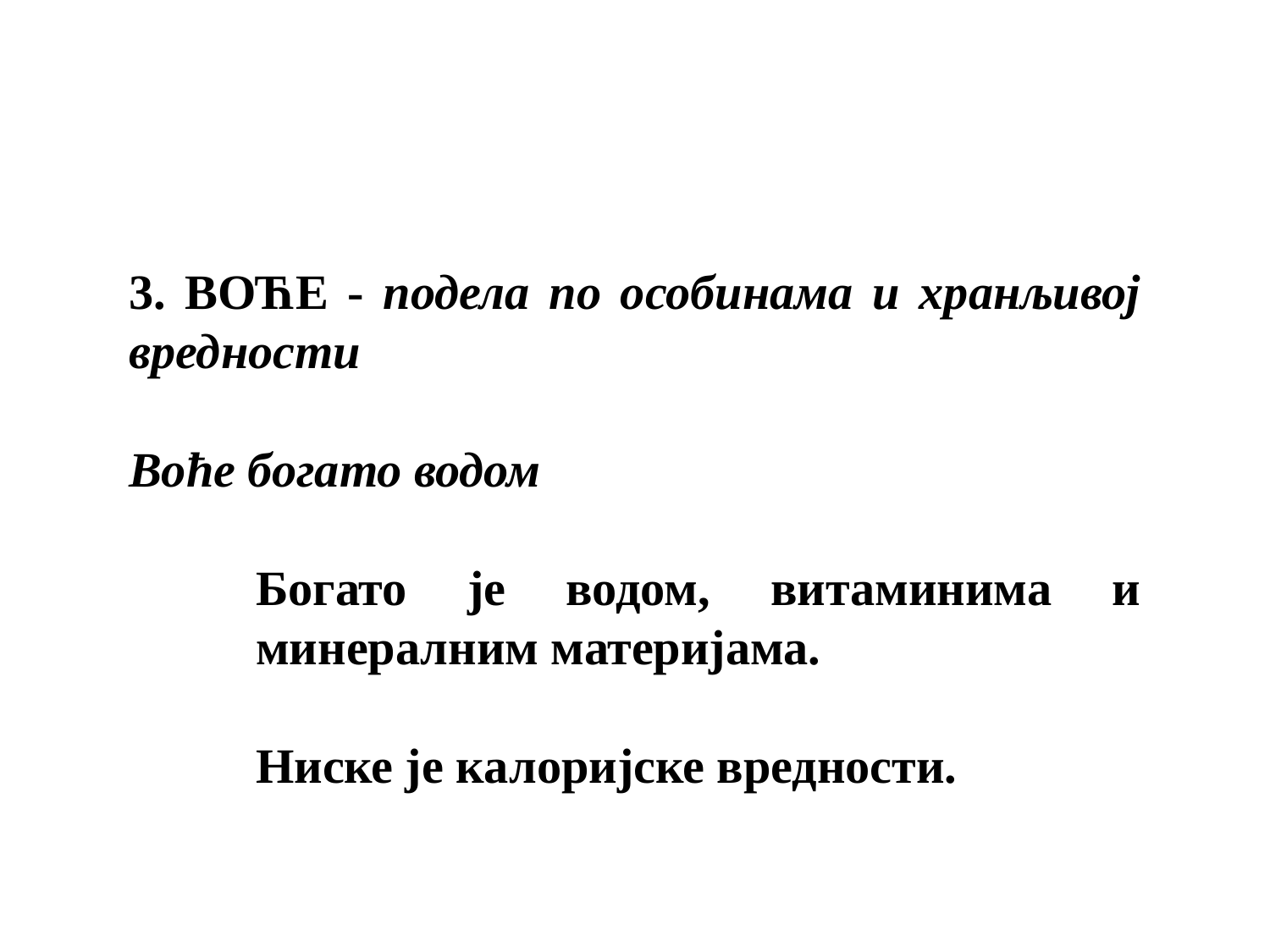

3. ВОЋЕ - подела по особинама и хранљивој вредности

Воће богато водом

Богато је водом, витаминима и минералним материјама.

Ниске је калоријске вредности.